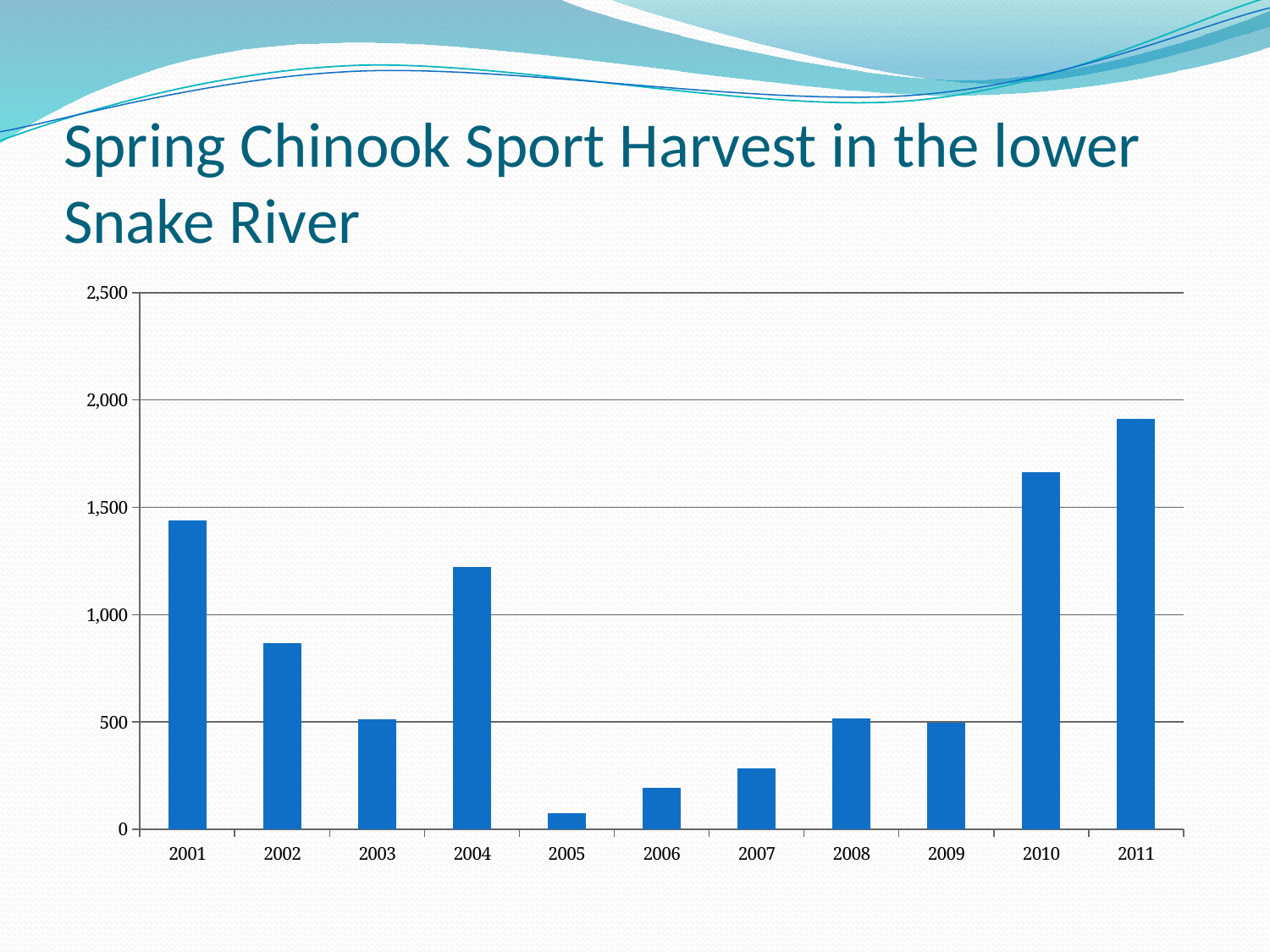

# Spring Chinook Sport Harvest in the lower Snake River

### Chart

| Category |  |
|---|---|
| 2001 | 1439.0 |
| 2002 | 866.0 |
| 2003 | 513.0 |
| 2004 | 1224.0 |
| 2005 | 77.0 |
| 2006 | 192.0 |
| 2007 | 284.0 |
| 2008 | 515.0 |
| 2009 | 498.0 |
| 2010 | 1663.0 |
| 2011 | 1913.0 |